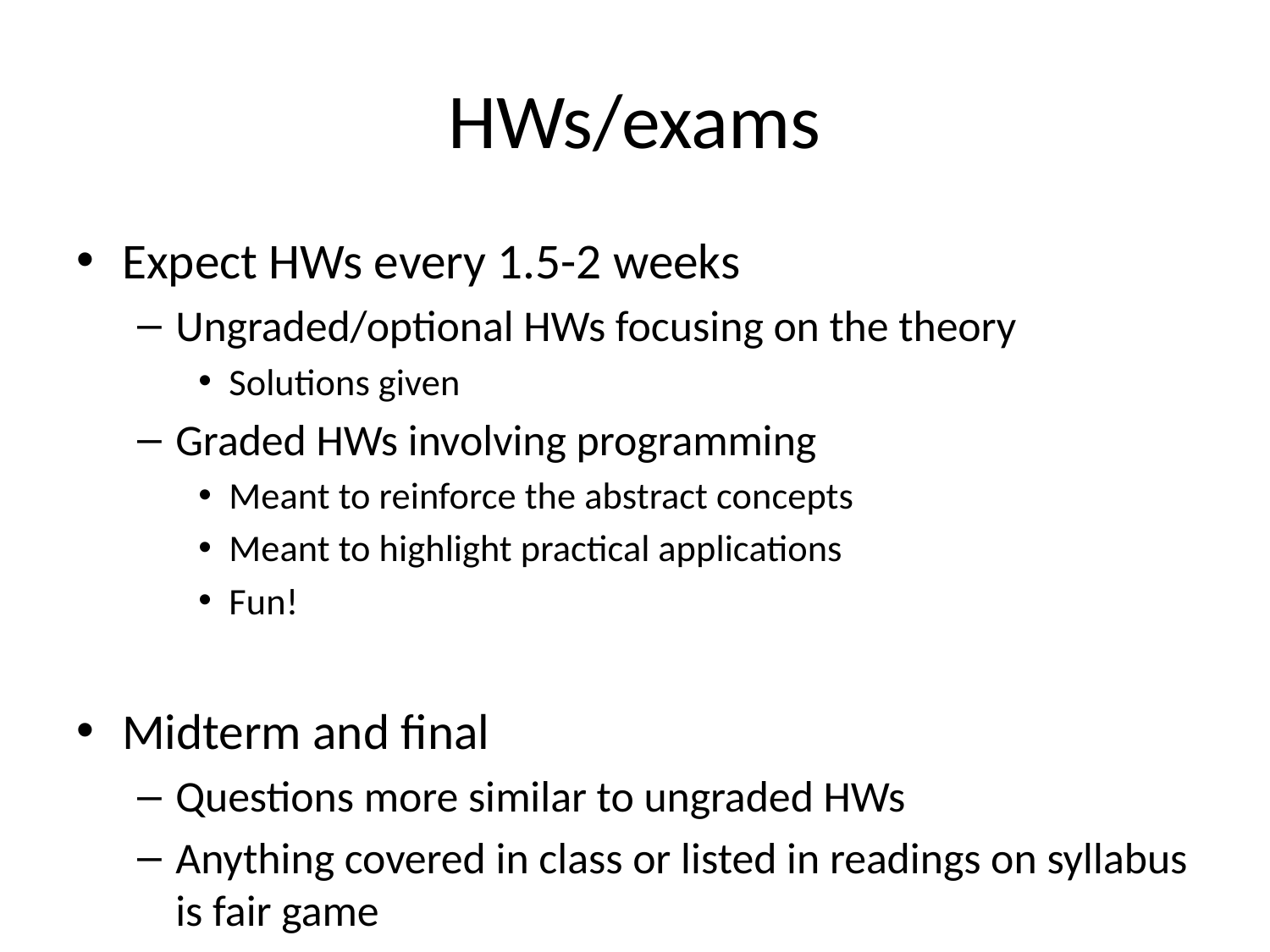

# HWs/exams
Expect HWs every 1.5-2 weeks
Ungraded/optional HWs focusing on the theory
Solutions given
Graded HWs involving programming
Meant to reinforce the abstract concepts
Meant to highlight practical applications
Fun!

Midterm and final
Questions more similar to ungraded HWs
Anything covered in class or listed in readings on syllabus is fair game